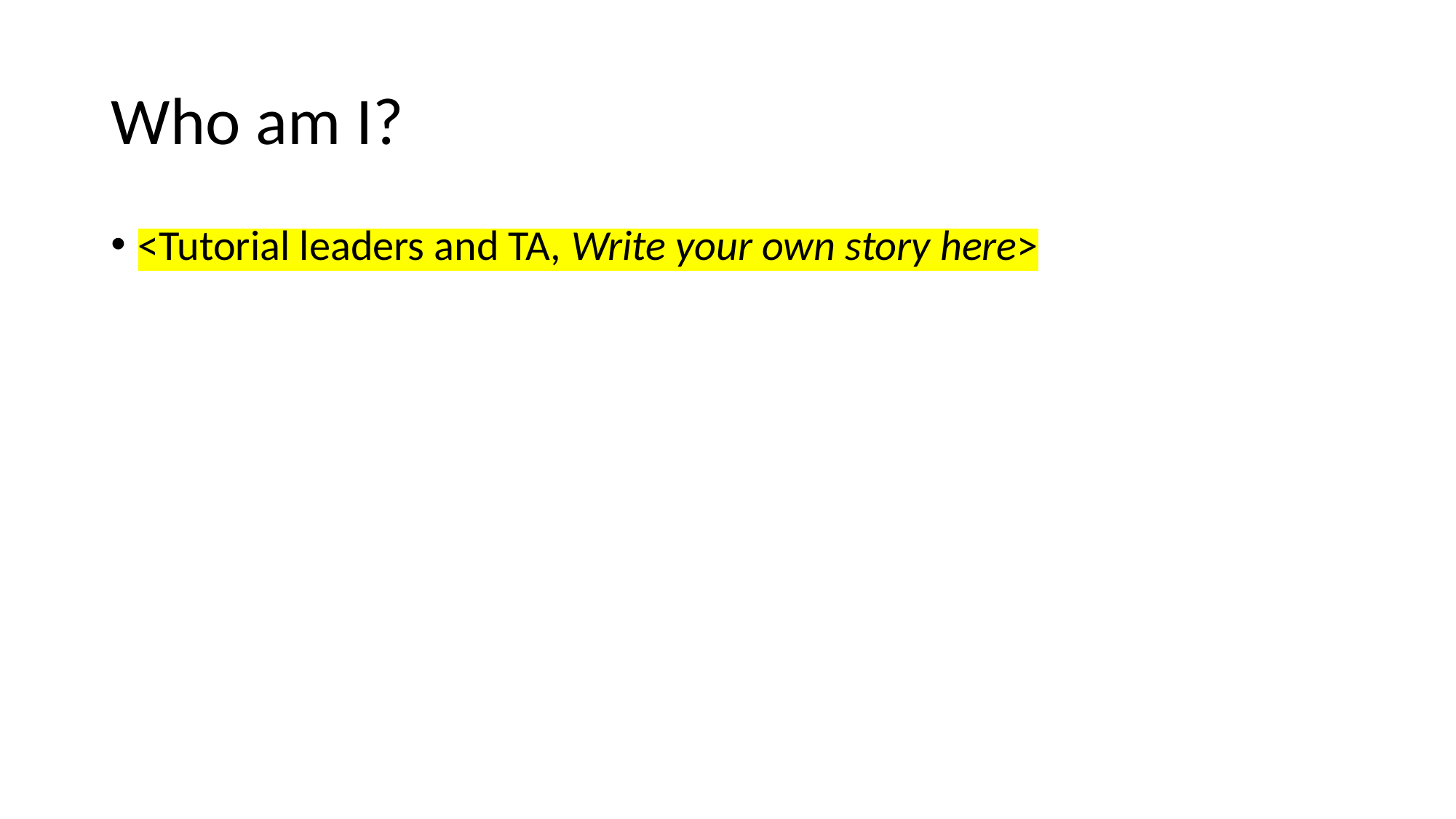

# Who am I?
<Tutorial leaders and TA, Write your own story here>